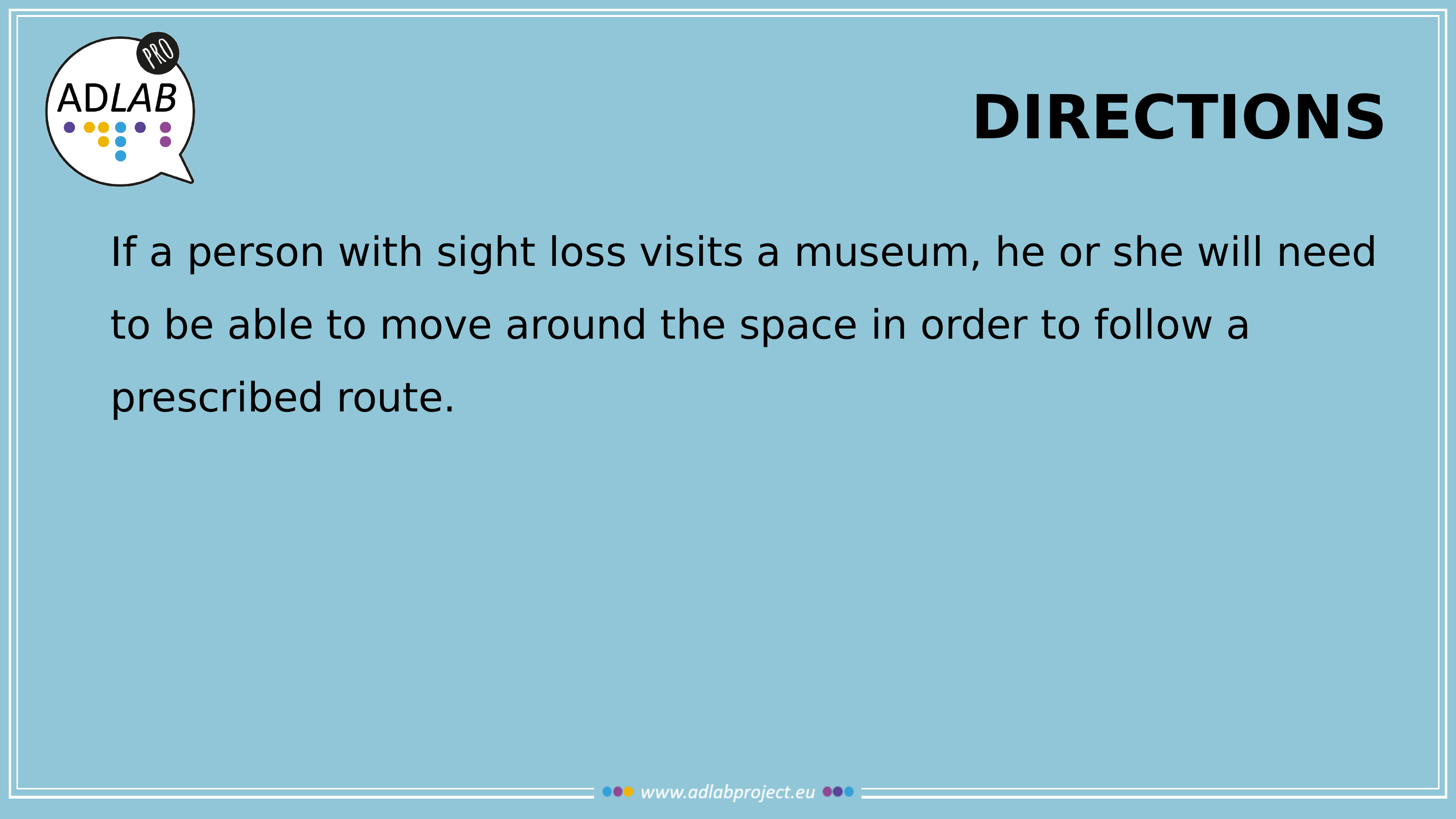

# directions
	If a person with sight loss visits a museum, he or she will need to be able to move around the space in order to follow a prescribed route.